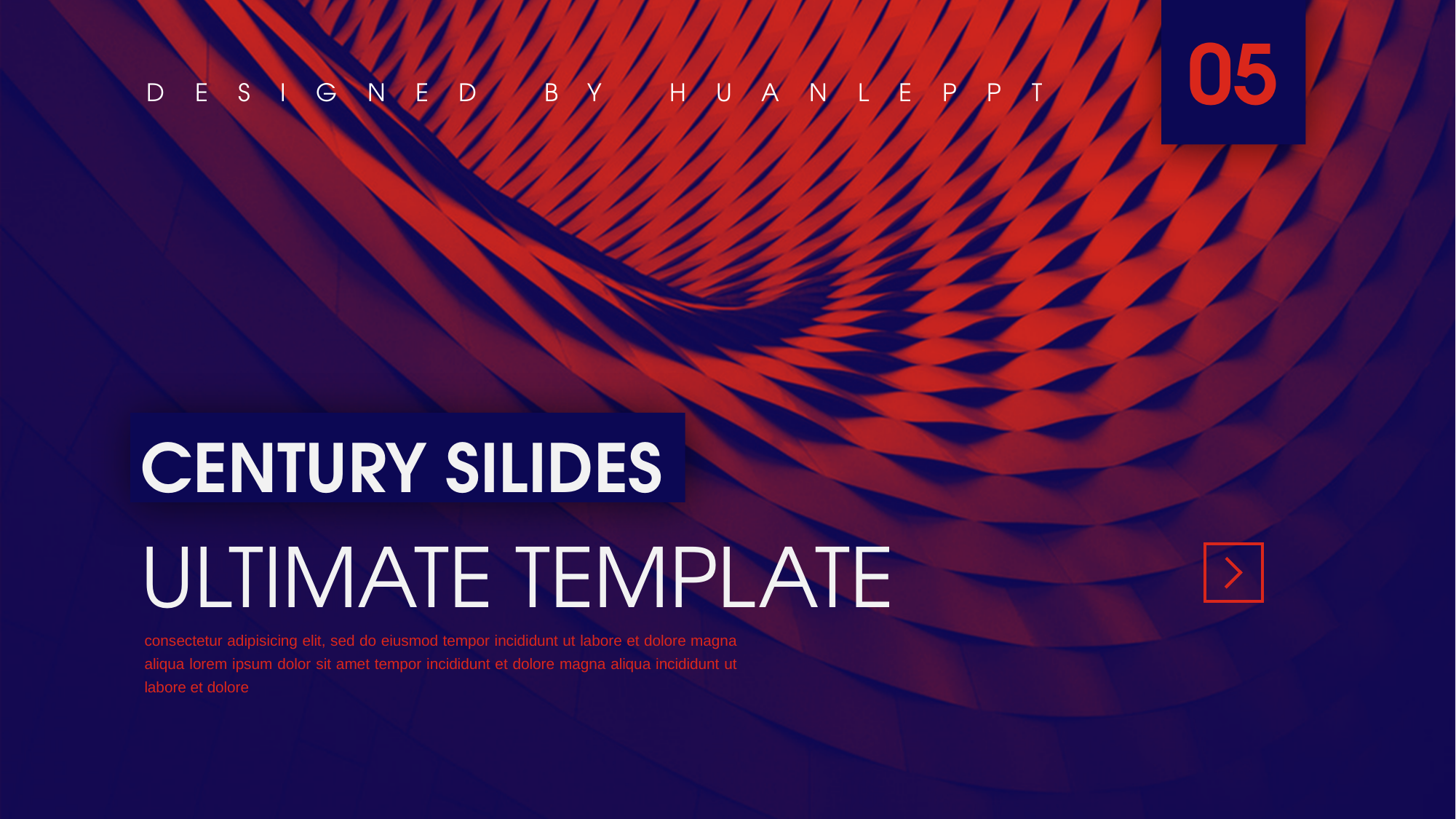

05
DESIGNED BY HUANLEPPT
CENTURY SILIDES
ULTIMATE TEMPLATE

consectetur adipisicing elit, sed do eiusmod tempor incididunt ut labore et dolore magna aliqua lorem ipsum dolor sit amet tempor incididunt et dolore magna aliqua incididunt ut labore et dolore